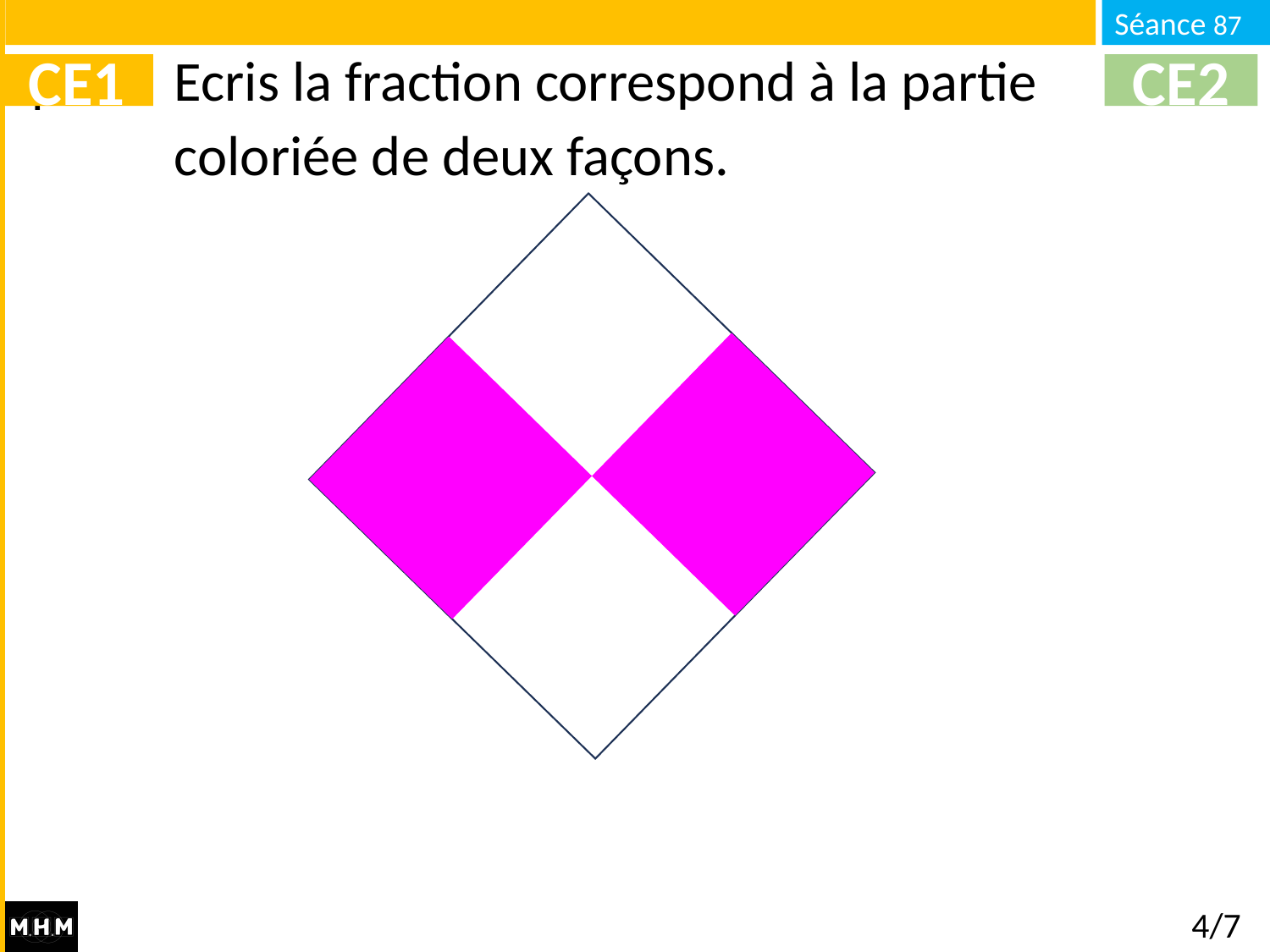

Ecris la fraction correspond à la partie coloriée de deux façons.
CE1
CE2

4/7